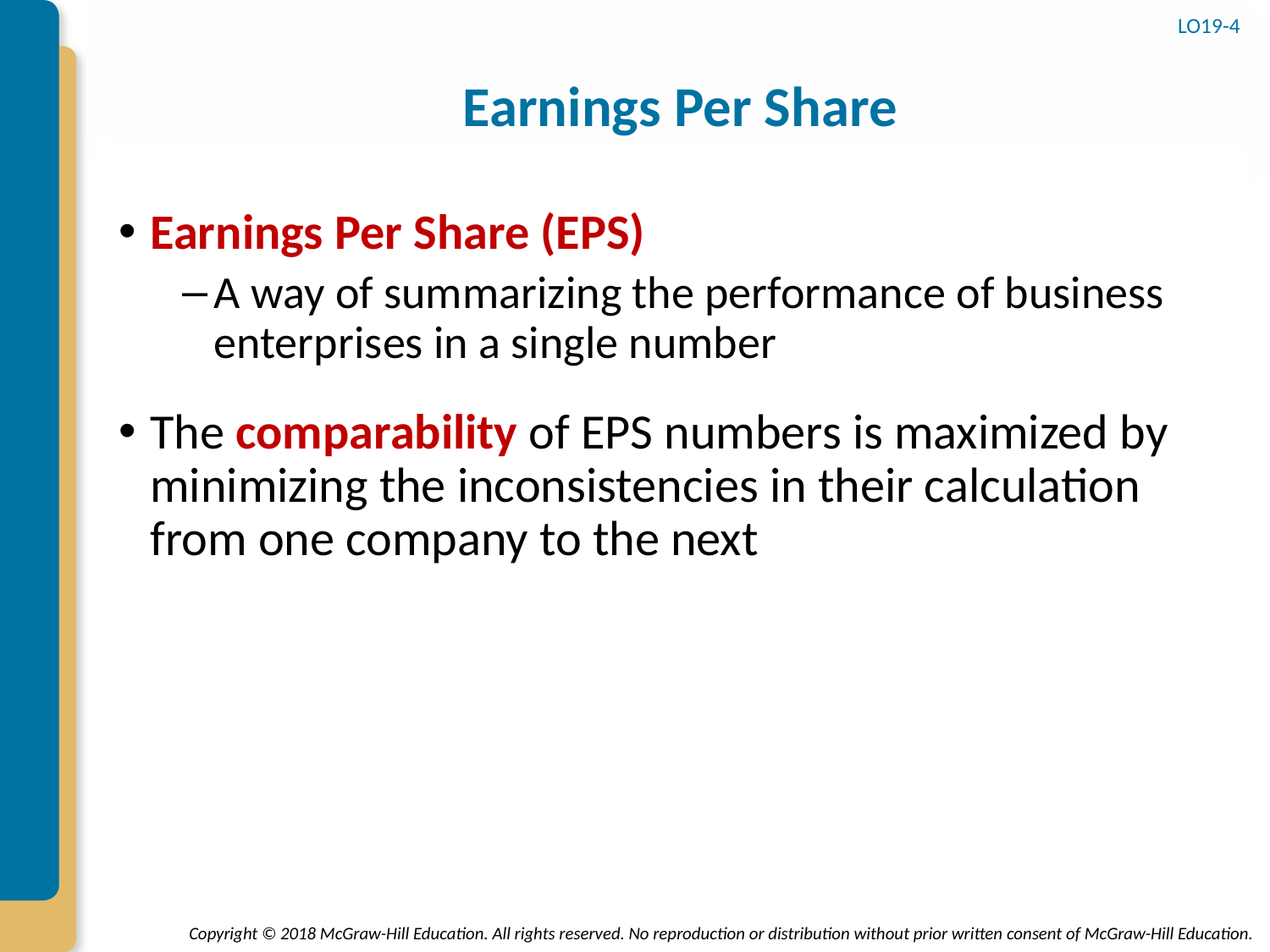

# Earnings Per Share
LO19-4
Earnings Per Share (EPS)
A way of summarizing the performance of business enterprises in a single number
The comparability of EPS numbers is maximized by minimizing the inconsistencies in their calculation from one company to the next